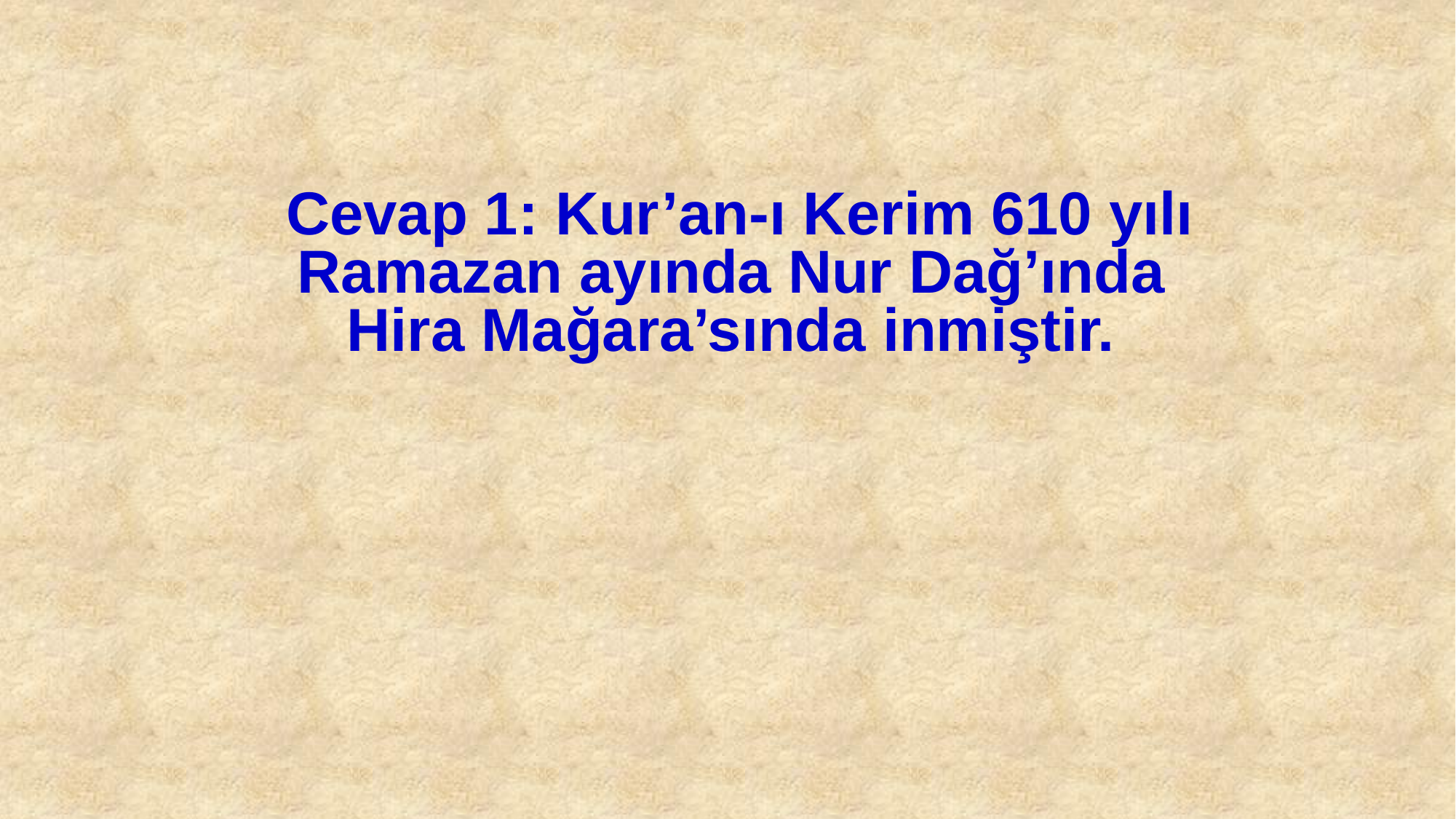

Cevap 1: Kur’an-ı Kerim 610 yılı Ramazan ayında Nur Dağ’ında Hira Mağara’sında inmiştir.